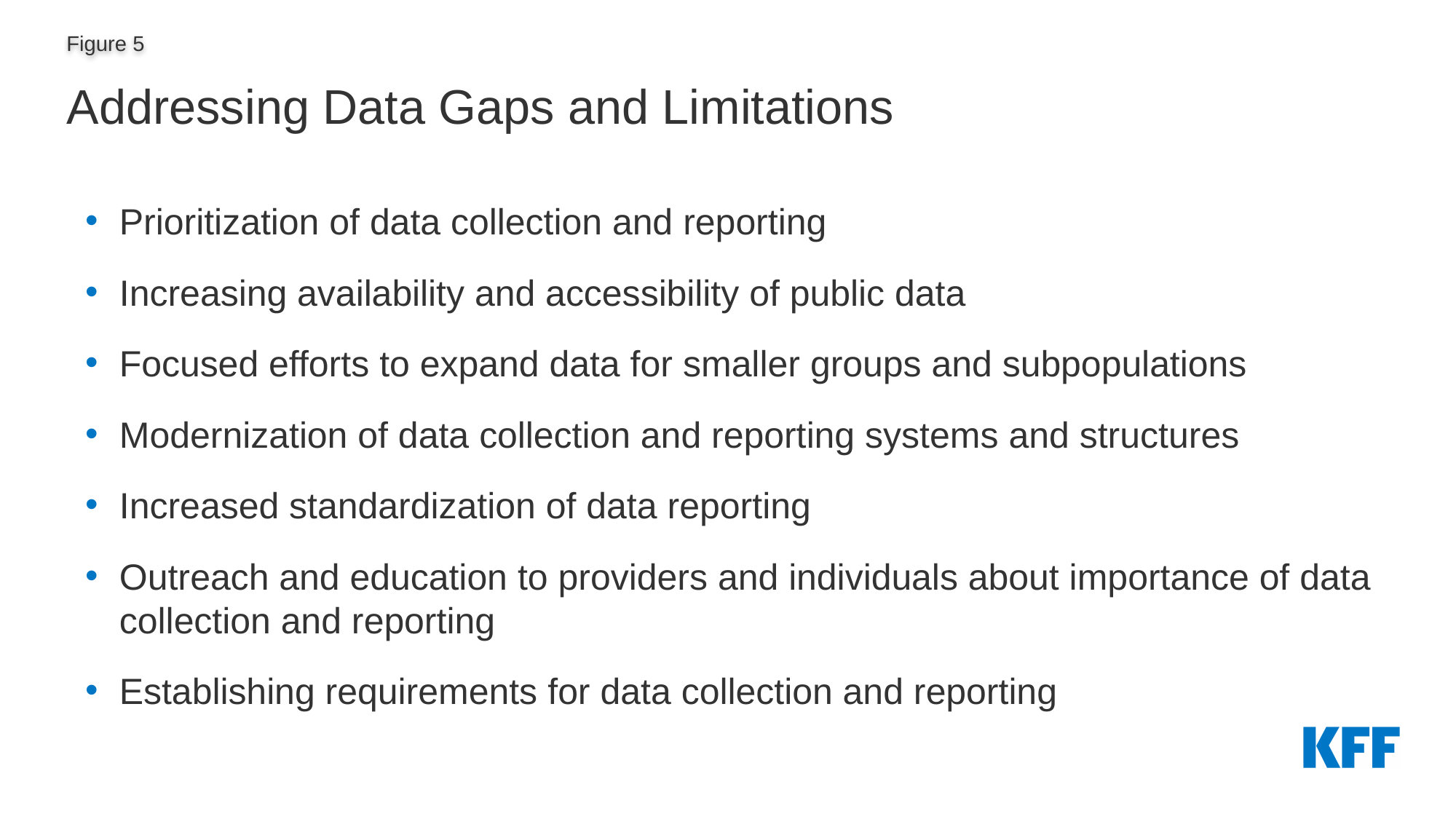

# Addressing Data Gaps and Limitations
Prioritization of data collection and reporting
Increasing availability and accessibility of public data
Focused efforts to expand data for smaller groups and subpopulations
Modernization of data collection and reporting systems and structures
Increased standardization of data reporting
Outreach and education to providers and individuals about importance of data collection and reporting
Establishing requirements for data collection and reporting